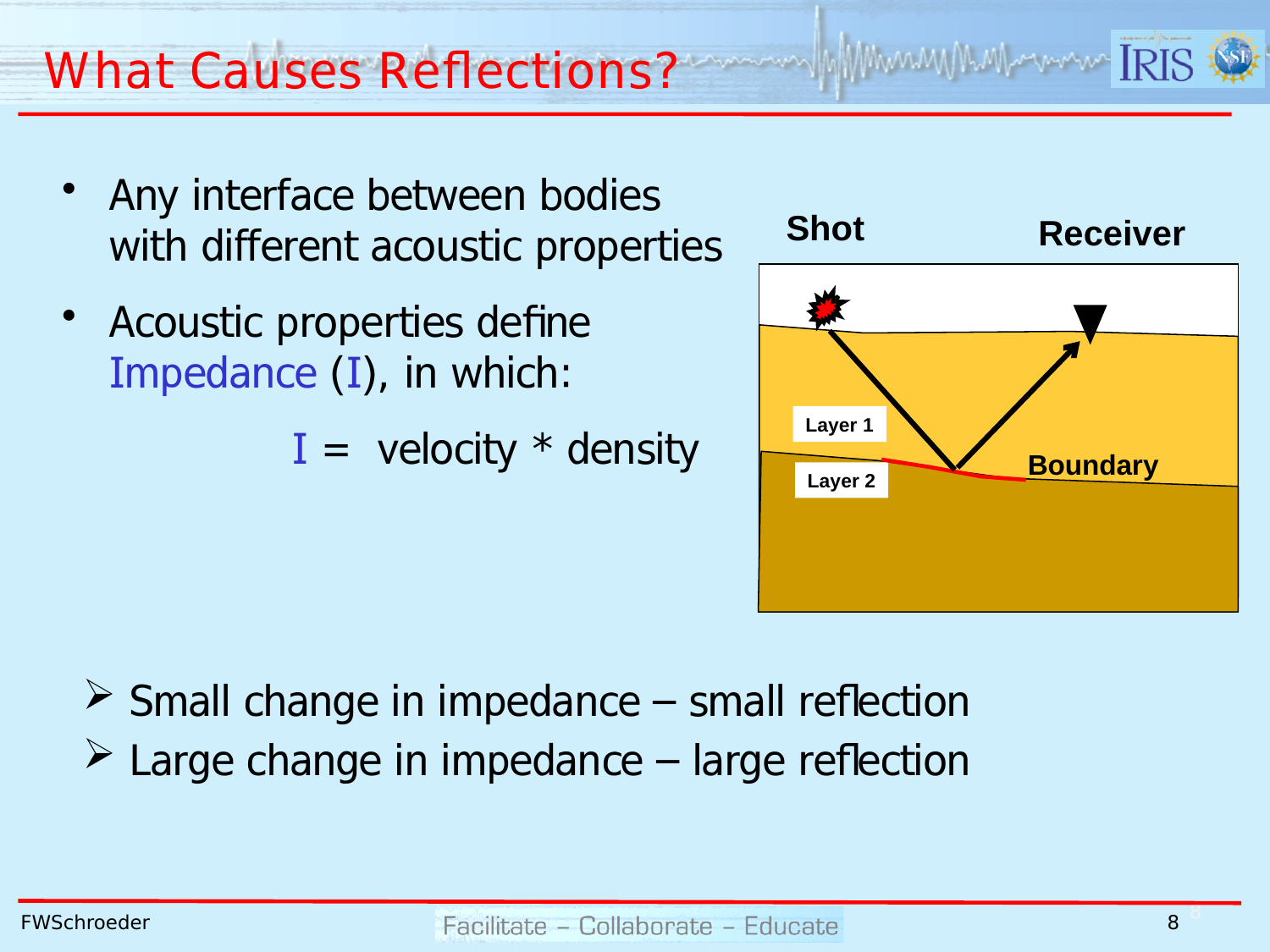

# What Causes Reflections?
Any interface between bodies with different acoustic properties
Acoustic properties define Impedance (I), in which:
 		I =  velocity * density
Shot
Receiver

Layer 1
Boundary

Layer 2
Small change in impedance – small reflection
Large change in impedance – large reflection